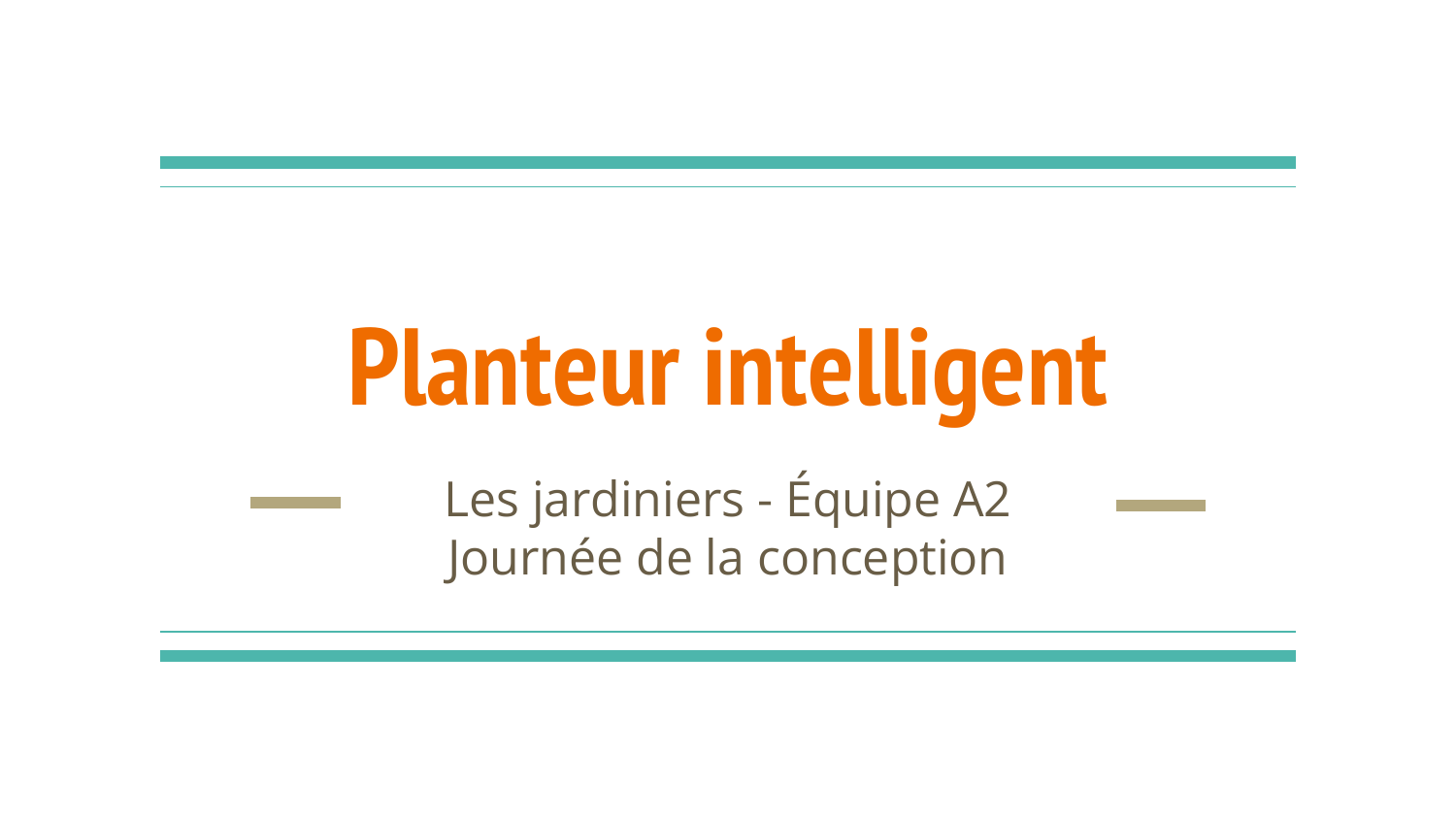

# Planteur intelligent
Les jardiniers - Équipe A2
Journée de la conception